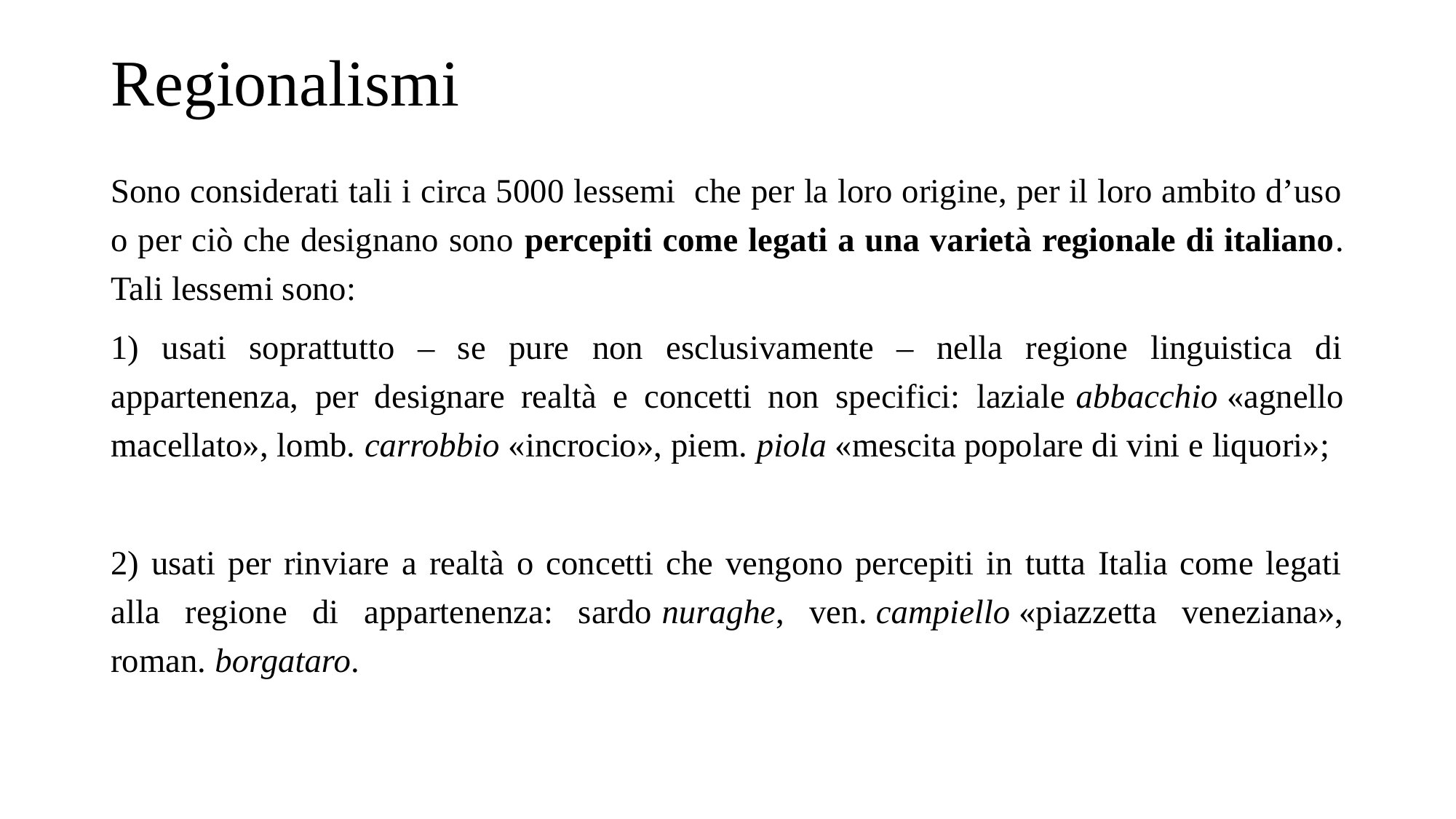

# Regionalismi

Sono considerati tali i circa 5000 lessemi  che per la loro origine, per il loro ambito d’uso o per ciò che designano sono percepiti come legati a una varietà regionale di italiano. Tali lessemi sono:
1) usati soprattutto – se pure non esclusivamente – nella regione linguistica di appartenenza, per designare realtà e concetti non specifici: laziale abbacchio «agnello macellato», lomb. carrobbio «incrocio», piem. piola «mescita popolare di vini e liquori»;

2) usati per rinviare a realtà o concetti che vengono percepiti in tutta Italia come legati alla regione di appartenenza: sardo nuraghe, ven. campiello «piazzetta veneziana», roman. borgataro.